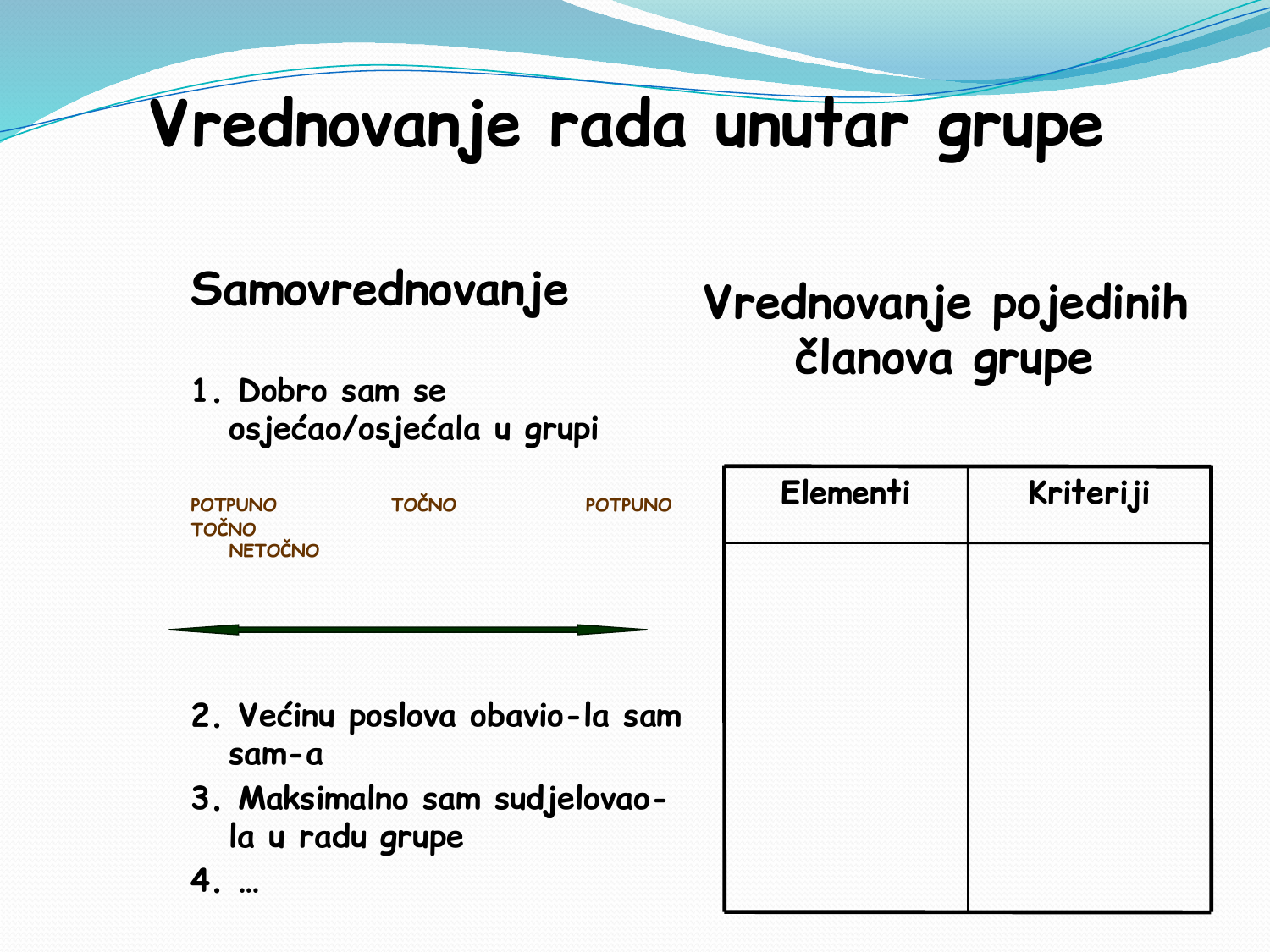

# Vrednovanje rada unutar grupe

Samovrednovanje

1. Dobro sam se osjećao/osjećala u grupi

POTPUNO               TOČNO                 POTPUNO
TOČNO		                   NETOČNO

2. Većinu poslova obavio-la sam sam-a
3. Maksimalno sam sudjelovao-la u radu grupe
4. …
  Vrednovanje pojedinih članova grupe

Elementi

Kriteriji